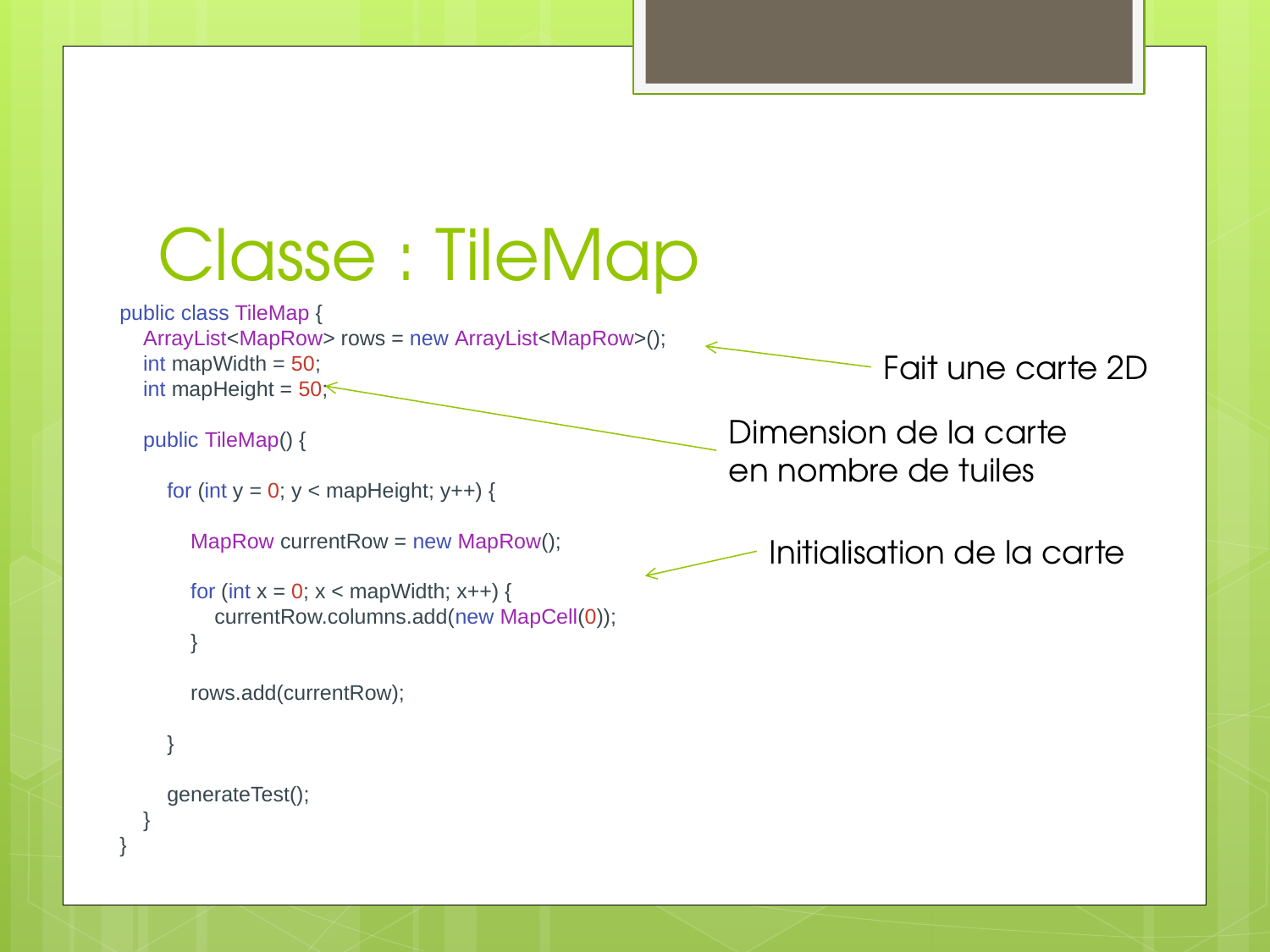

# Classe : TileMap
public class TileMap {
    ArrayList<MapRow> rows = new ArrayList<MapRow>();
    int mapWidth = 50;
    int mapHeight = 50;

    public TileMap() {

        for (int y = 0; y < mapHeight; y++) {

            MapRow currentRow = new MapRow();

            for (int x = 0; x < mapWidth; x++) {
                currentRow.columns.add(new MapCell(0));
            }

            rows.add(currentRow);

        }

        generateTest();
    }
}

Fait une carte 2D
Dimension de la carte
en nombre de tuiles
Initialisation de la carte